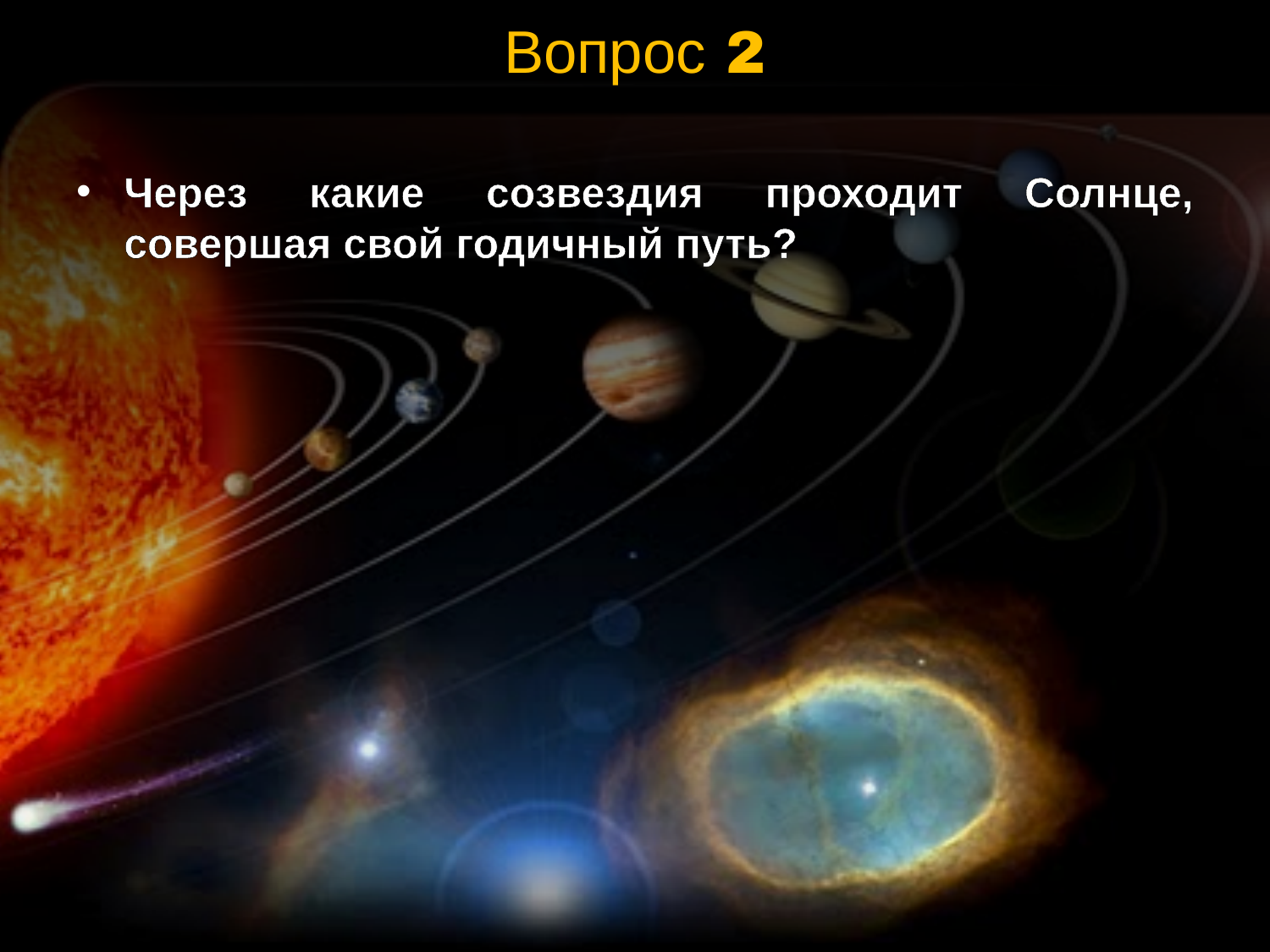

# Вопрос 2
Через какие созвездия проходит Солнце, совершая свой годичный путь?